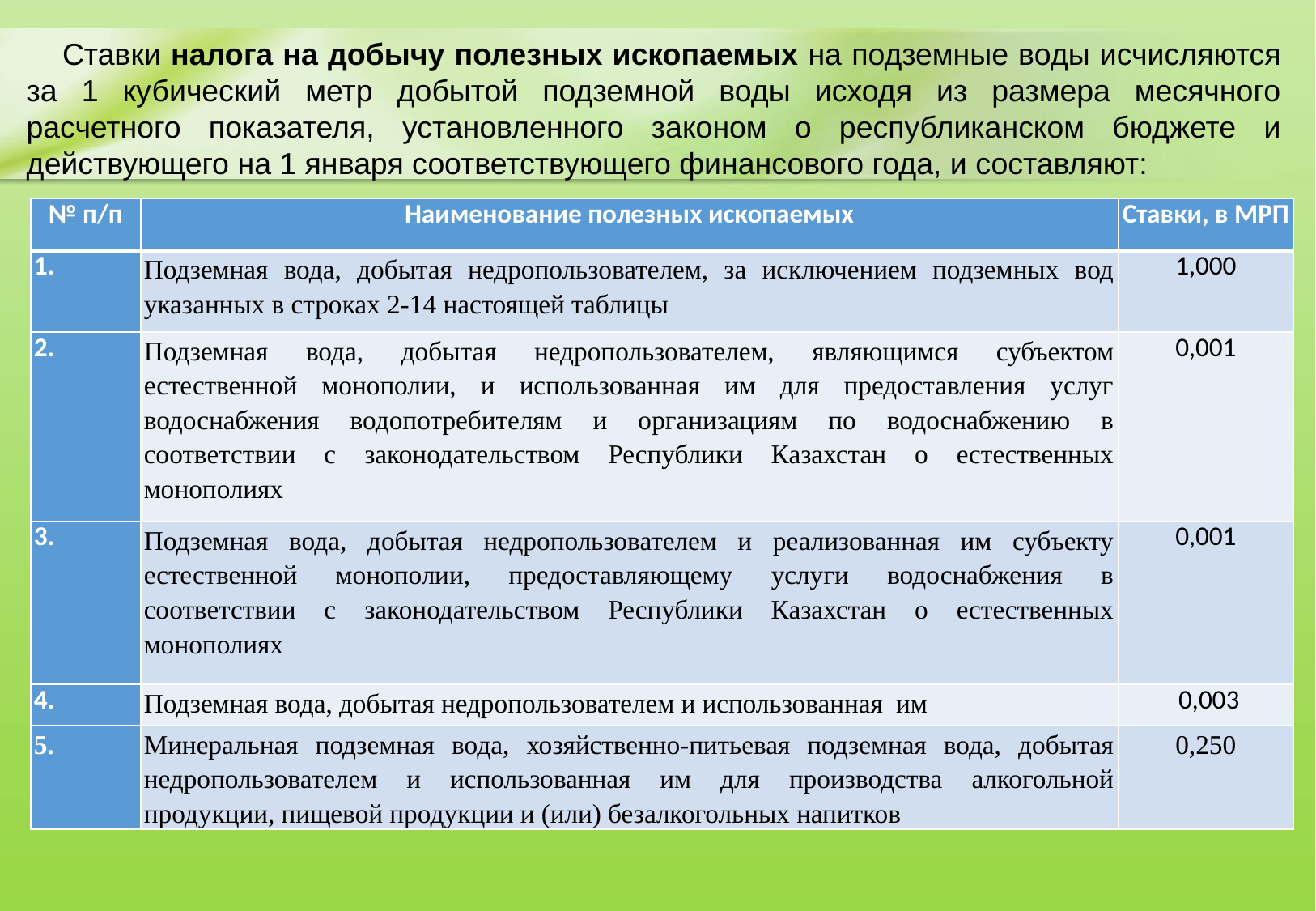

Ставки налога на добычу полезных ископаемых на подземные воды исчисляются за 1 кубический метр добытой подземной воды исходя из размера месячного расчетного показателя, установленного законом о республиканском бюджете и действующего на 1 января соответствующего финансового года, и составляют:

| № п/п | Наименование полезных ископаемых | Ставки, в МРП |
| --- | --- | --- |
| 1. | Подземная вода, добытая недропользователем, за исключением подземных вод указанных в строках 2-14 настоящей таблицы | 1,000 |
| 2. | Подземная вода, добытая недропользователем, являющимся субъектом естественной монополии, и использованная им для предоставления услуг водоснабжения водопотребителям и организациям по водоснабжению в соответствии с законодательством Республики Казахстан о естественных монополиях | 0,001 |
| 3. | Подземная вода, добытая недропользователем и реализованная им субъекту естественной монополии, предоставляющему услуги водоснабжения в соответствии с законодательством Республики Казахстан о естественных монополиях | 0,001 |
| 4. | Подземная вода, добытая недропользователем и использованная им | 0,003 |
| 5. | Минеральная подземная вода, хозяйственно-питьевая подземная вода, добытая недропользователем и использованная им для производства алкогольной продукции, пищевой продукции и (или) безалкогольных напитков | 0,250 |